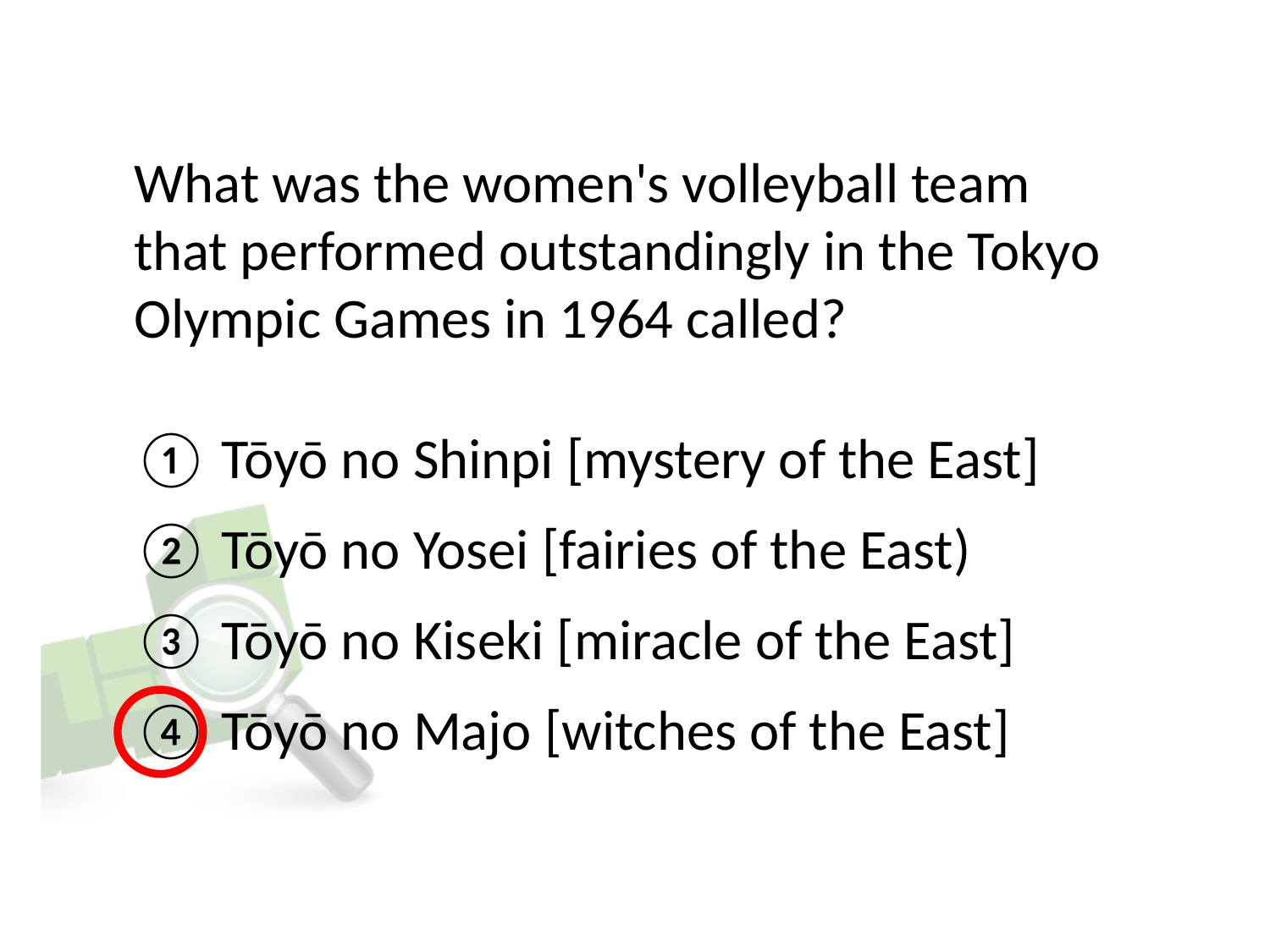

# What was the women's volleyball team that performed outstandingly in the Tokyo Olympic Games in 1964 called?
① Tōyō no Shinpi [mystery of the East]
② Tōyō no Yosei [fairies of the East)
③ Tōyō no Kiseki [miracle of the East]
④ Tōyō no Majo [witches of the East]